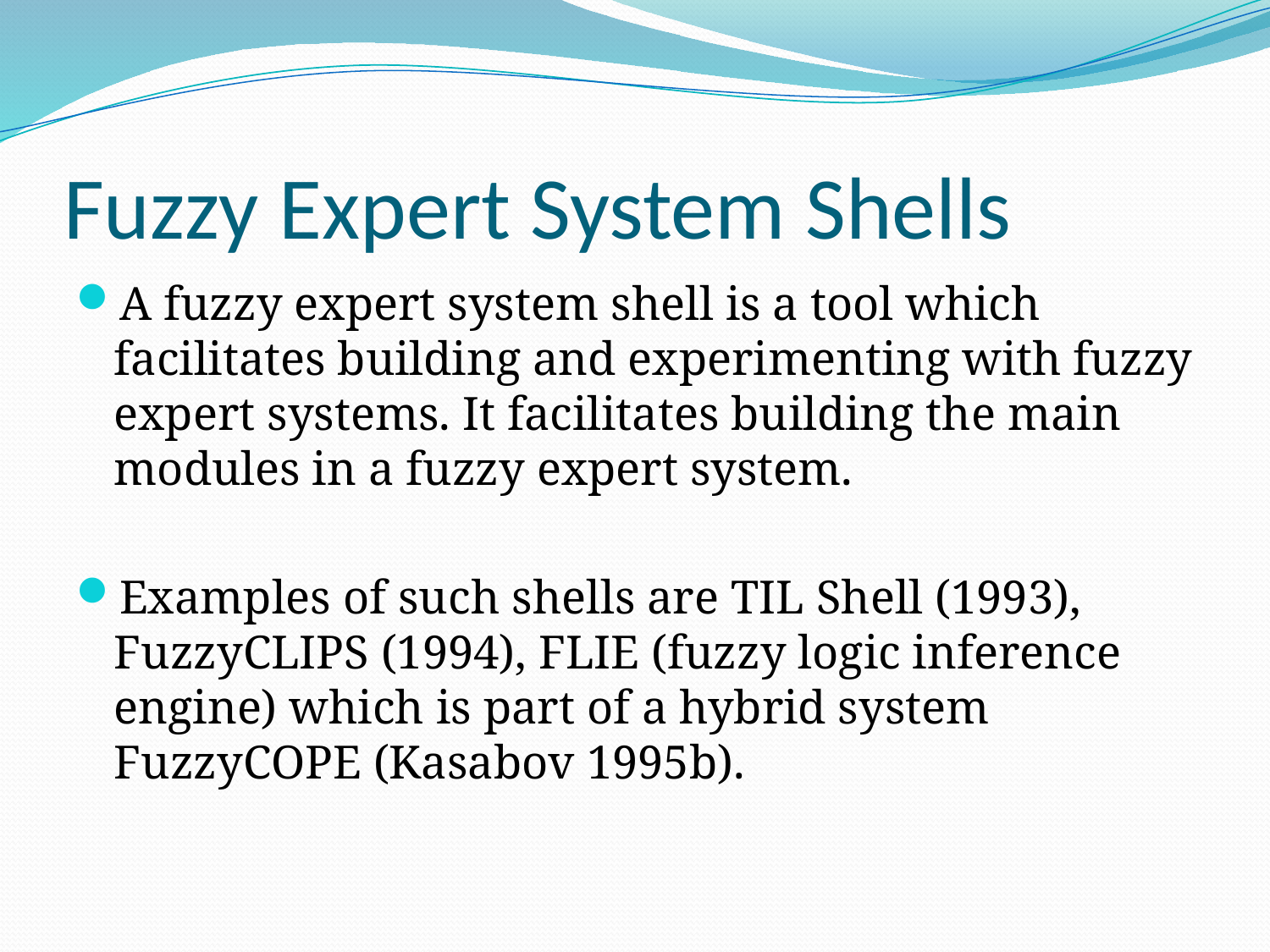

# Fuzzy Expert System Shells
A fuzzy expert system shell is a tool which facilitates building and experimenting with fuzzy expert systems. It facilitates building the main modules in a fuzzy expert system.

Examples of such shells are TIL Shell (1993), FuzzyCLIPS (1994), FLIE (fuzzy logic inference engine) which is part of a hybrid system FuzzyCOPE (Kasabov 1995b).